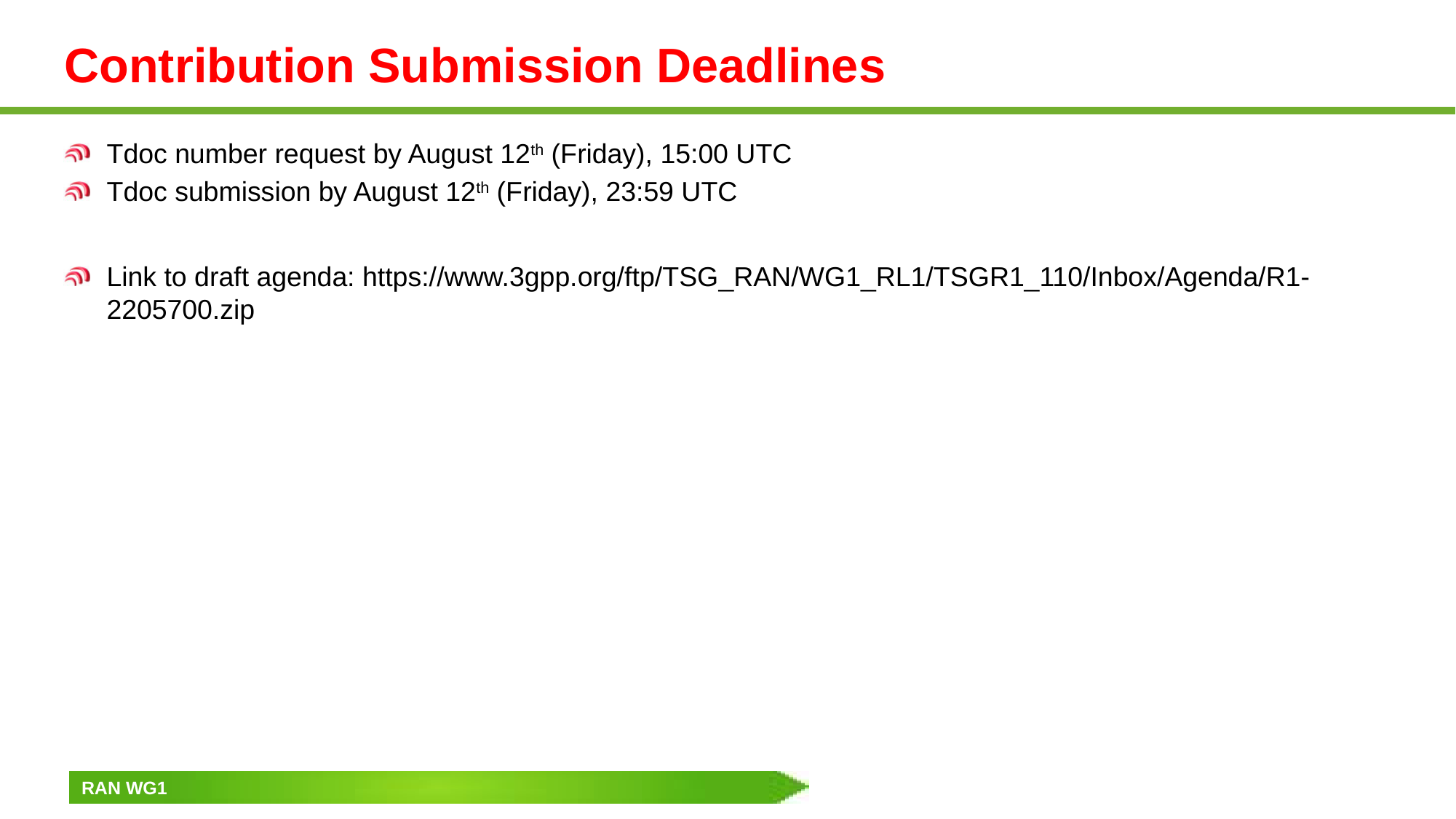

# Contribution Submission Deadlines
Tdoc number request by August 12th (Friday), 15:00 UTC
Tdoc submission by August 12th (Friday), 23:59 UTC

Link to draft agenda: https://www.3gpp.org/ftp/TSG_RAN/WG1_RL1/TSGR1_110/Inbox/Agenda/R1-2205700.zip